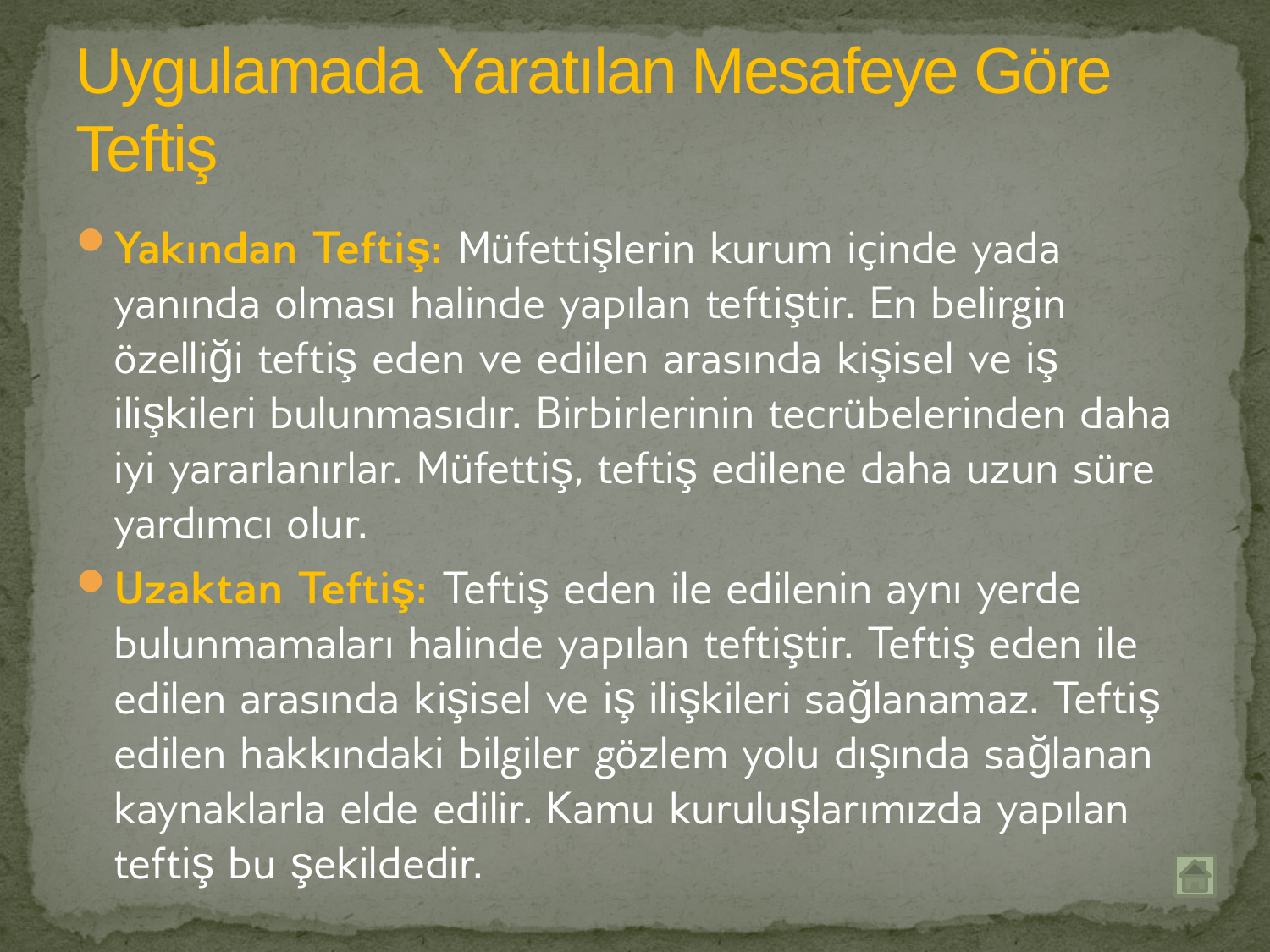

# Uygulamada Yaratılan Mesafeye Göre Teftiş
Yakından Teftiş: Müfettişlerin kurum içinde yada yanında olması halinde yapılan teftiştir. En belirgin özelliği teftiş eden ve edilen arasında kişisel ve iş ilişkileri bulunmasıdır. Birbirlerinin tecrübelerinden daha iyi yararlanırlar. Müfettiş, teftiş edilene daha uzun süre yardımcı olur.
Uzaktan Teftiş: Teftiş eden ile edilenin aynı yerde bulunmamaları halinde yapılan teftiştir. Teftiş eden ile edilen arasında kişisel ve iş ilişkileri sağlanamaz. Teftiş edilen hakkındaki bilgiler gözlem yolu dışında sağlanan kaynaklarla elde edilir. Kamu kuruluşlarımızda yapılan teftiş bu şekildedir.